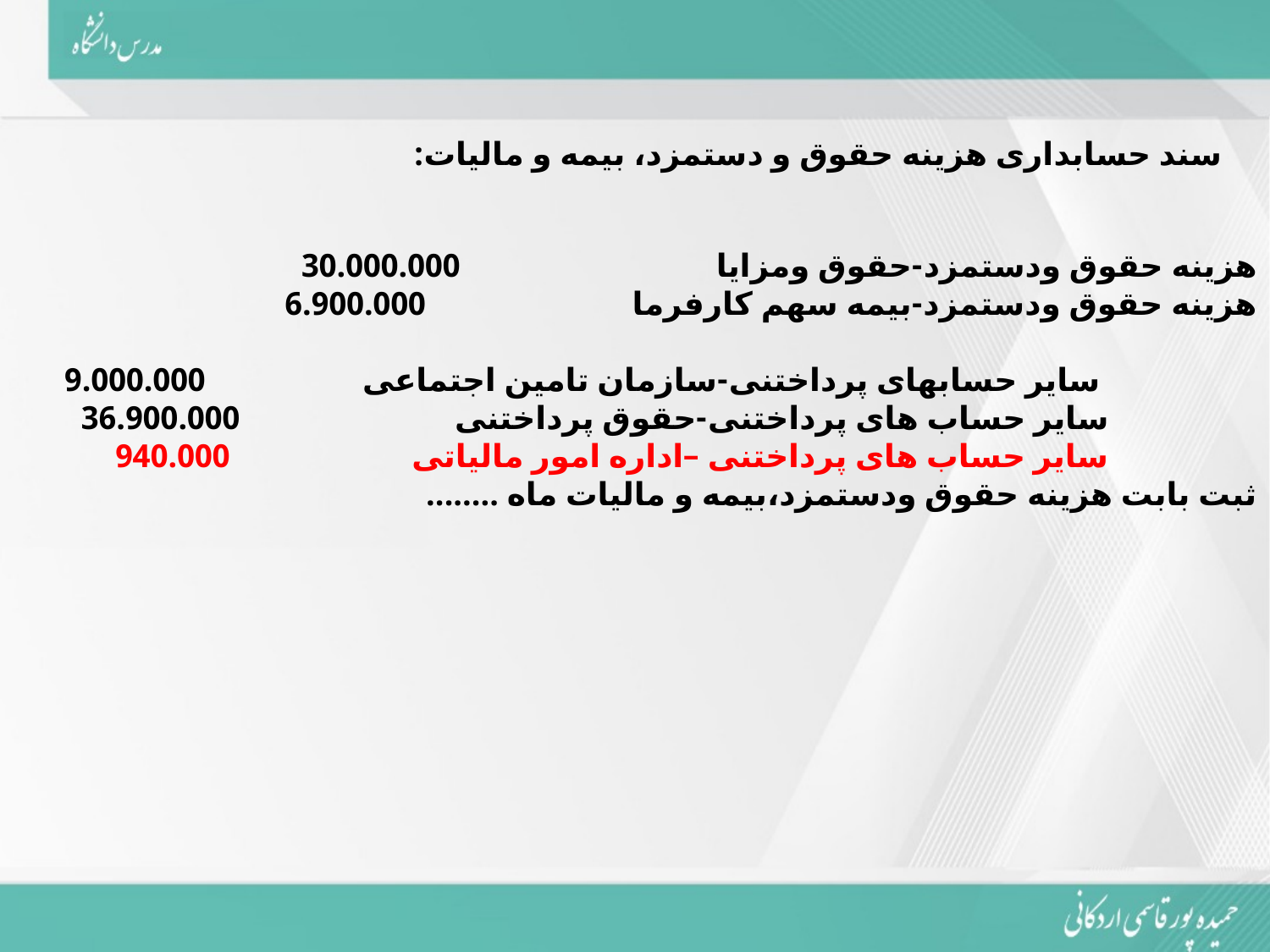

سند حسابداری هزینه حقوق و دستمزد، بیمه و مالیات:
هزینه حقوق ودستمزد-حقوق ومزایا                               30.000.000
هزینه حقوق ودستمزد-بیمه سهم کارفرما                         6.900.000

                   سایر حسابهای پرداختنی-سازمان تامین اجتماعی                   9.000.000
                  سایر حساب های پرداختنی-حقوق پرداختنی                          36.900.000
                  سایر حساب های پرداختنی –اداره امور مالیاتی                      940.000
ثبت بابت هزینه حقوق ودستمزد،بیمه و مالیات ماه ........